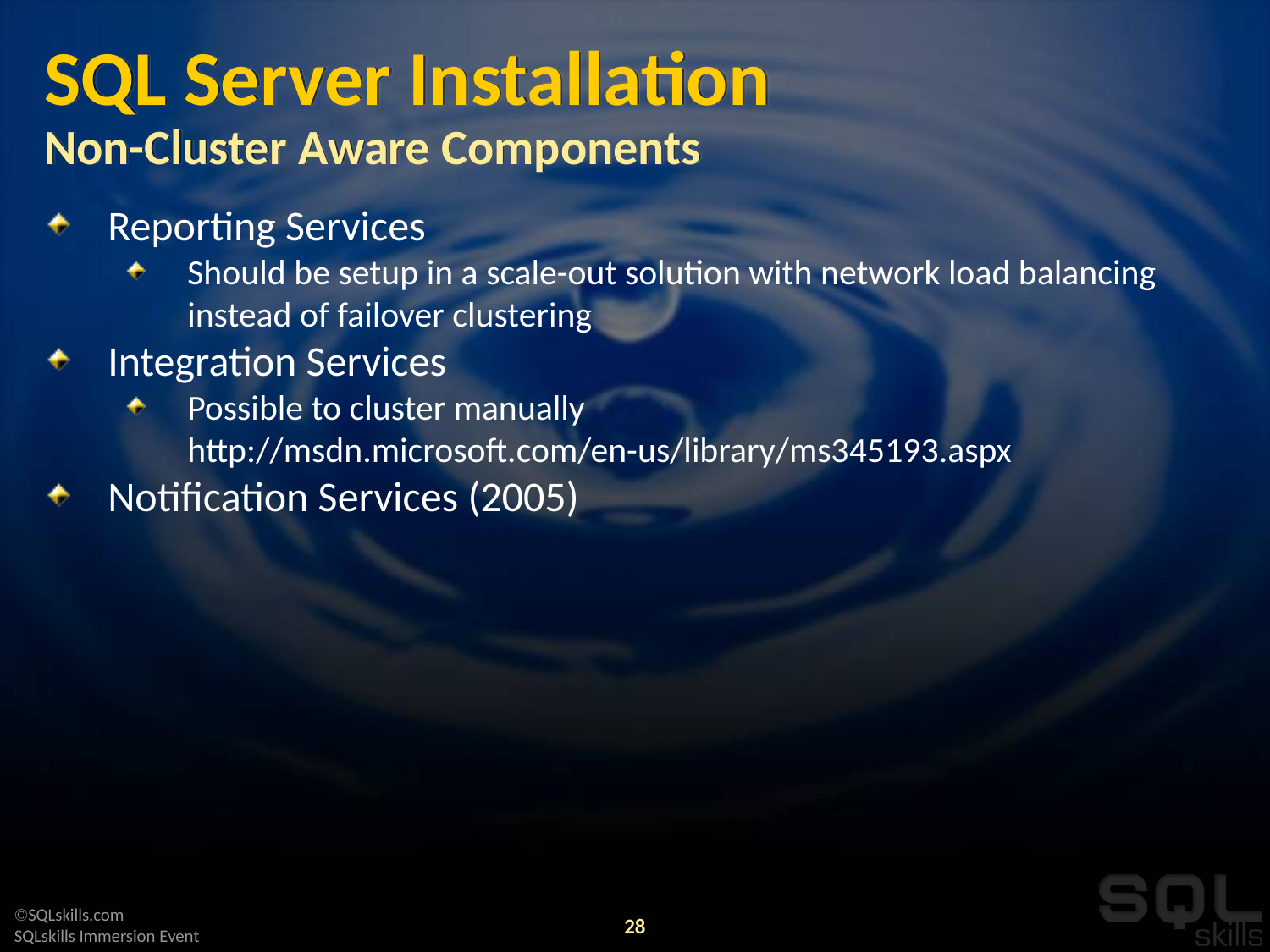

# SQL Server Installation Non-Cluster Aware Components
Reporting Services
Should be setup in a scale-out solution with network load balancing instead of failover clustering
Integration Services
Possible to cluster manually
http://msdn.microsoft.com/en-us/library/ms345193.aspx
Notification Services (2005)

28